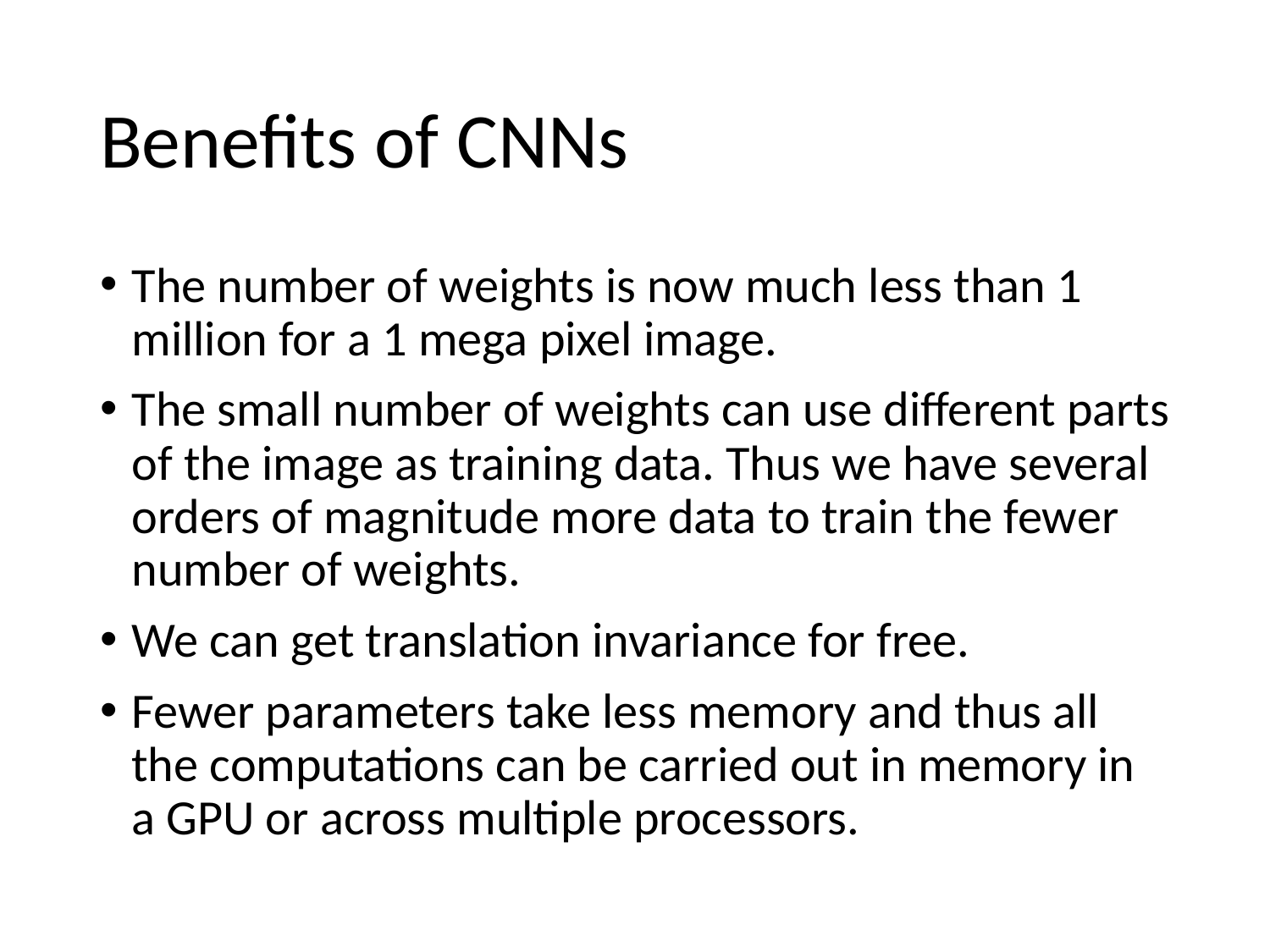

# Benefits of CNNs
The number of weights is now much less than 1 million for a 1 mega pixel image.
The small number of weights can use different parts of the image as training data. Thus we have several orders of magnitude more data to train the fewer number of weights.
We can get translation invariance for free.
Fewer parameters take less memory and thus all the computations can be carried out in memory in a GPU or across multiple processors.